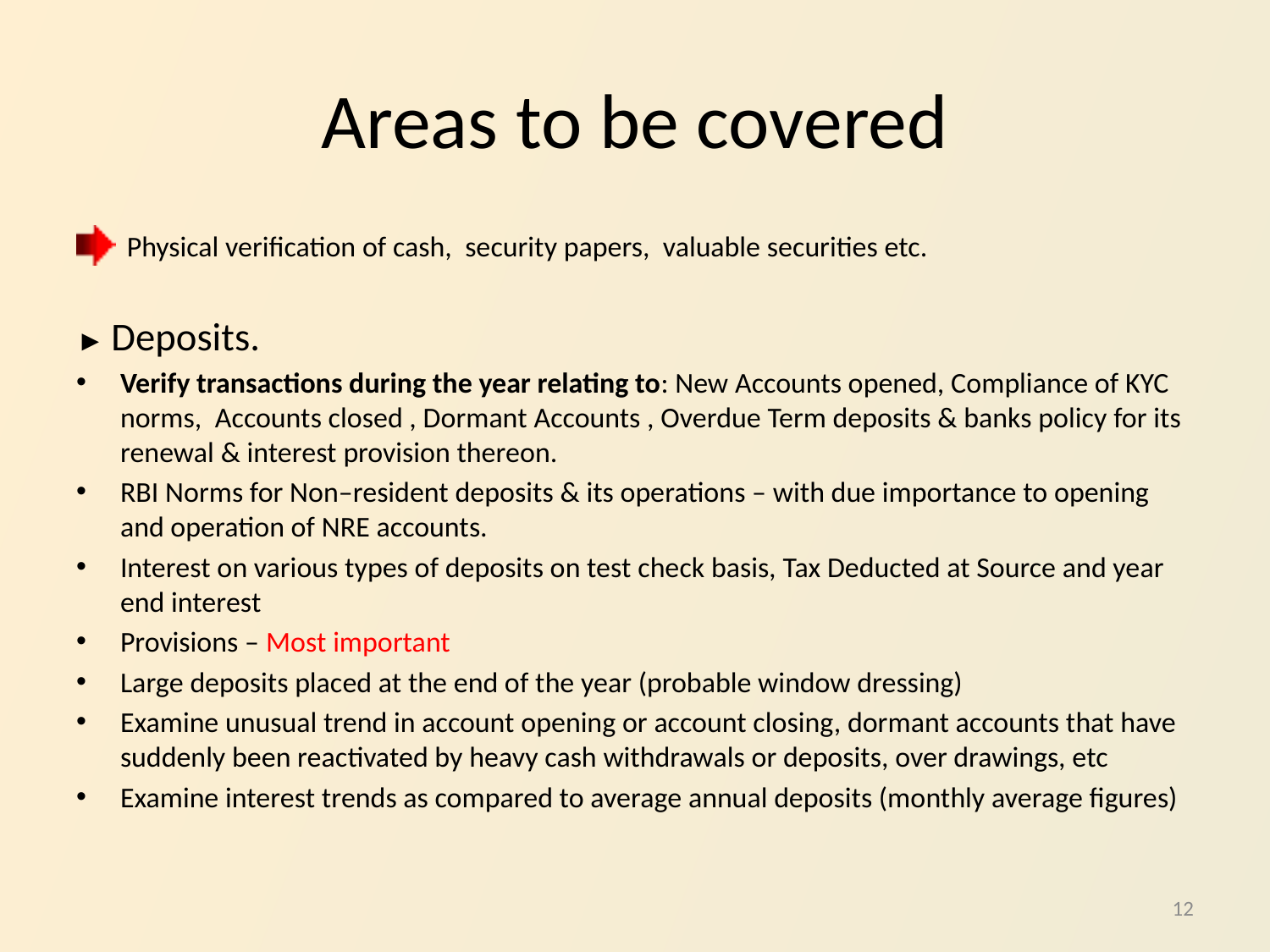

# Areas to be covered
 Physical verification of cash,  security papers,  valuable securities etc.

► Deposits.
Verify transactions during the year relating to: New Accounts opened, Compliance of KYC norms,  Accounts closed , Dormant Accounts , Overdue Term deposits & banks policy for its renewal & interest provision thereon.
RBI Norms for Non–resident deposits & its operations – with due importance to opening and operation of NRE accounts.
Interest on various types of deposits on test check basis, Tax Deducted at Source and year end interest
Provisions – Most important
Large deposits placed at the end of the year (probable window dressing)
Examine unusual trend in account opening or account closing, dormant accounts that have suddenly been reactivated by heavy cash withdrawals or deposits, over drawings, etc
Examine interest trends as compared to average annual deposits (monthly average figures)
12